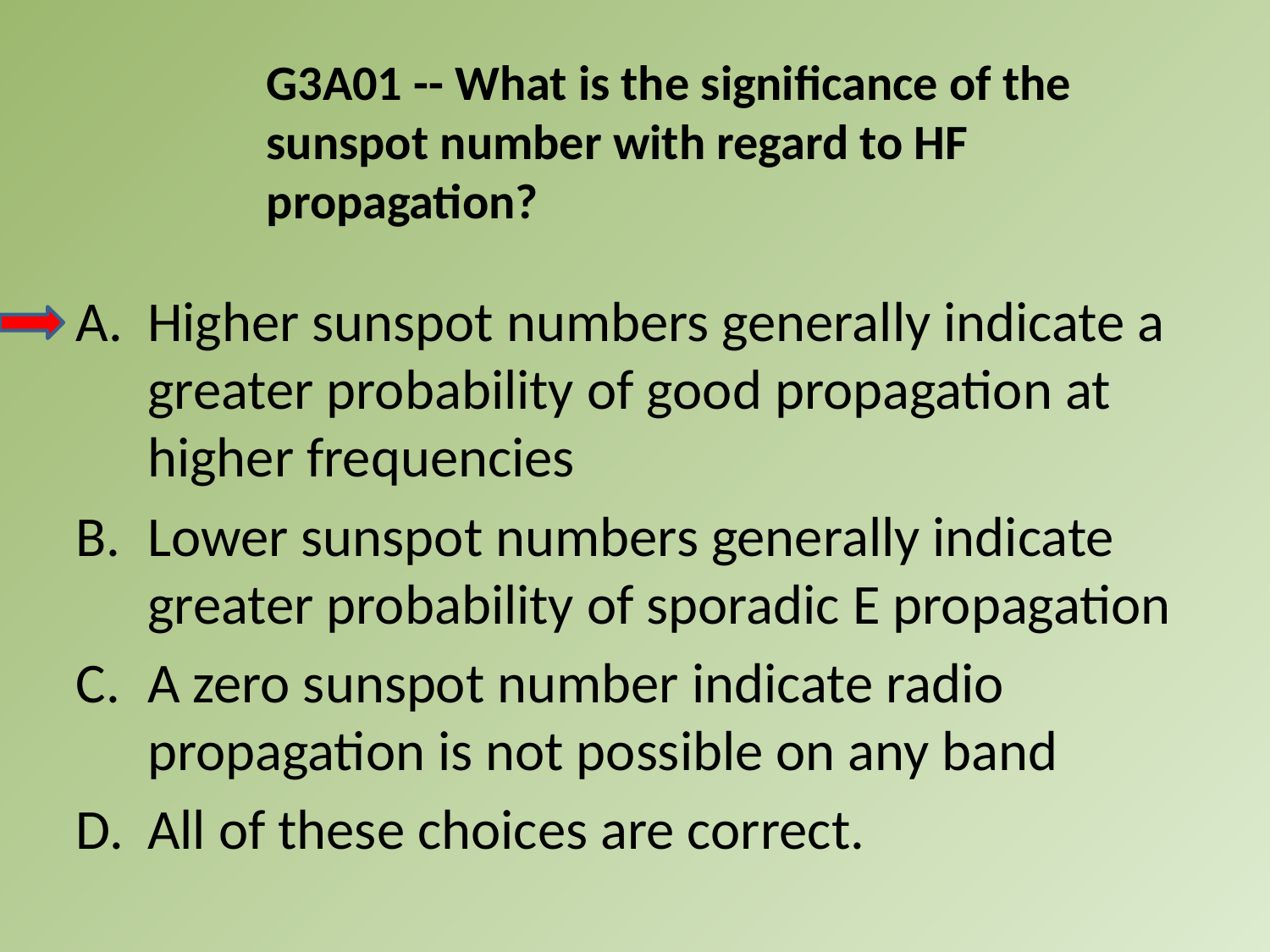

G3A01 -- What is the significance of the sunspot number with regard to HF propagation?
Higher sunspot numbers generally indicate a greater probability of good propagation at higher frequencies
Lower sunspot numbers generally indicate greater probability of sporadic E propagation
A zero sunspot number indicate radio propagation is not possible on any band
All of these choices are correct.